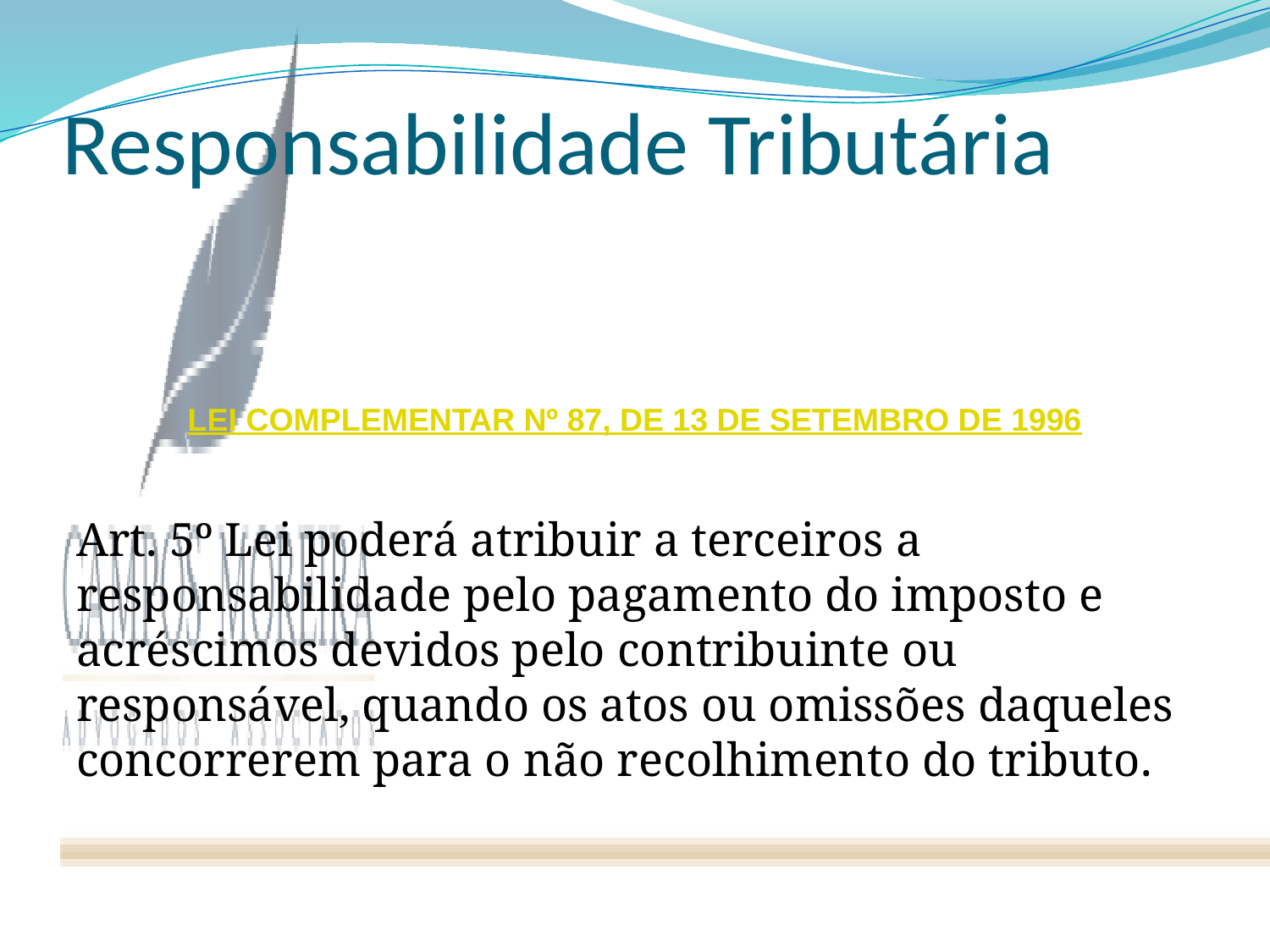

# Responsabilidade Tributária

LEI COMPLEMENTAR Nº 87, DE 13 DE SETEMBRO DE 1996

Art. 5º Lei poderá atribuir a terceiros a responsabilidade pelo pagamento do imposto e acréscimos devidos pelo contribuinte ou responsável, quando os atos ou omissões daqueles concorrerem para o não recolhimento do tributo.